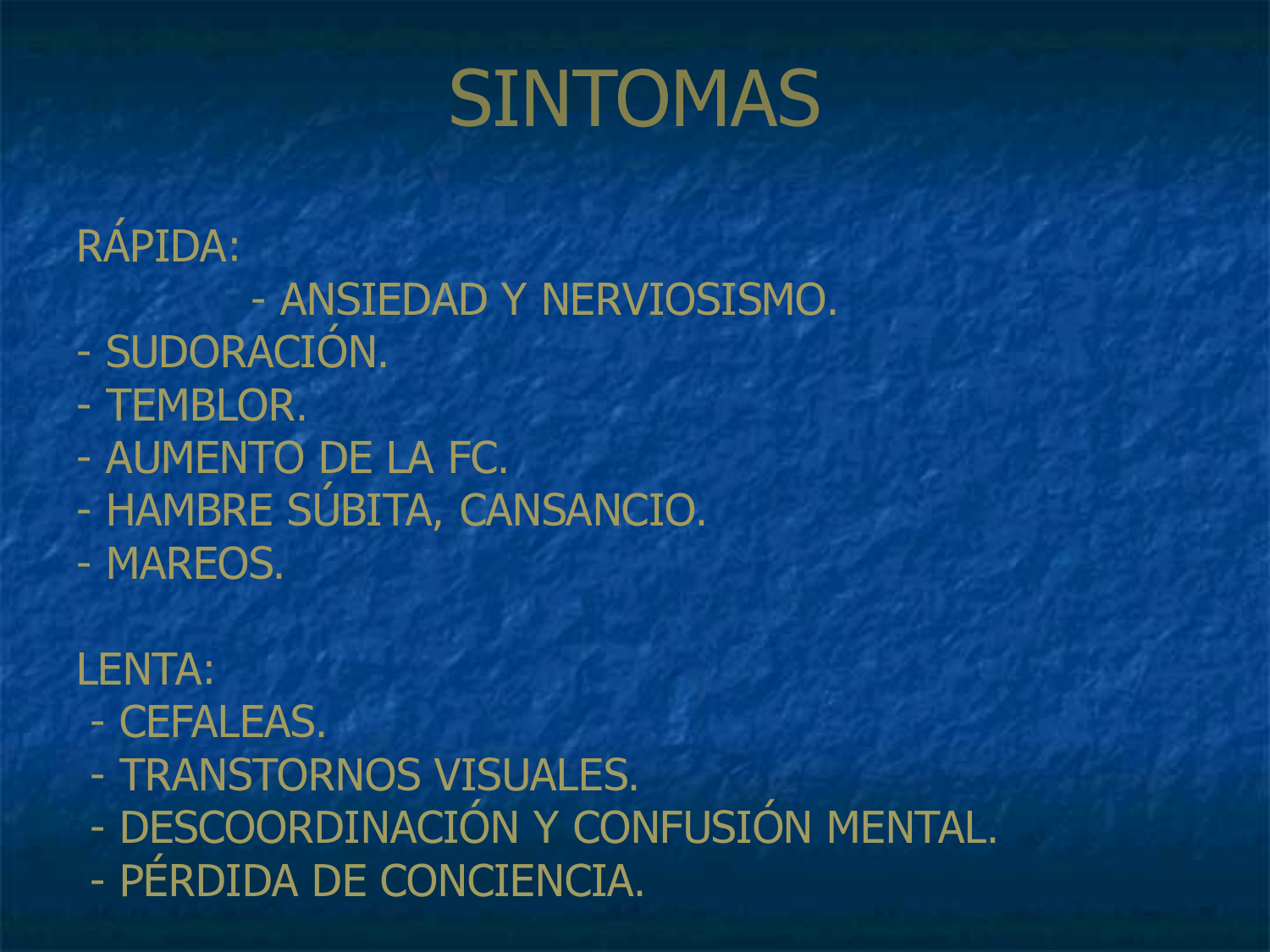

# SINTOMAS
RÁPIDA:
- ANSIEDAD Y NERVIOSISMO.
- SUDORACIÓN.
- TEMBLOR.
- AUMENTO DE LA FC.
- HAMBRE SÚBITA, CANSANCIO.
- MAREOS.

LENTA:
 - CEFALEAS.
 - TRANSTORNOS VISUALES.
 - DESCOORDINACIÓN Y CONFUSIÓN MENTAL.
 - PÉRDIDA DE CONCIENCIA.